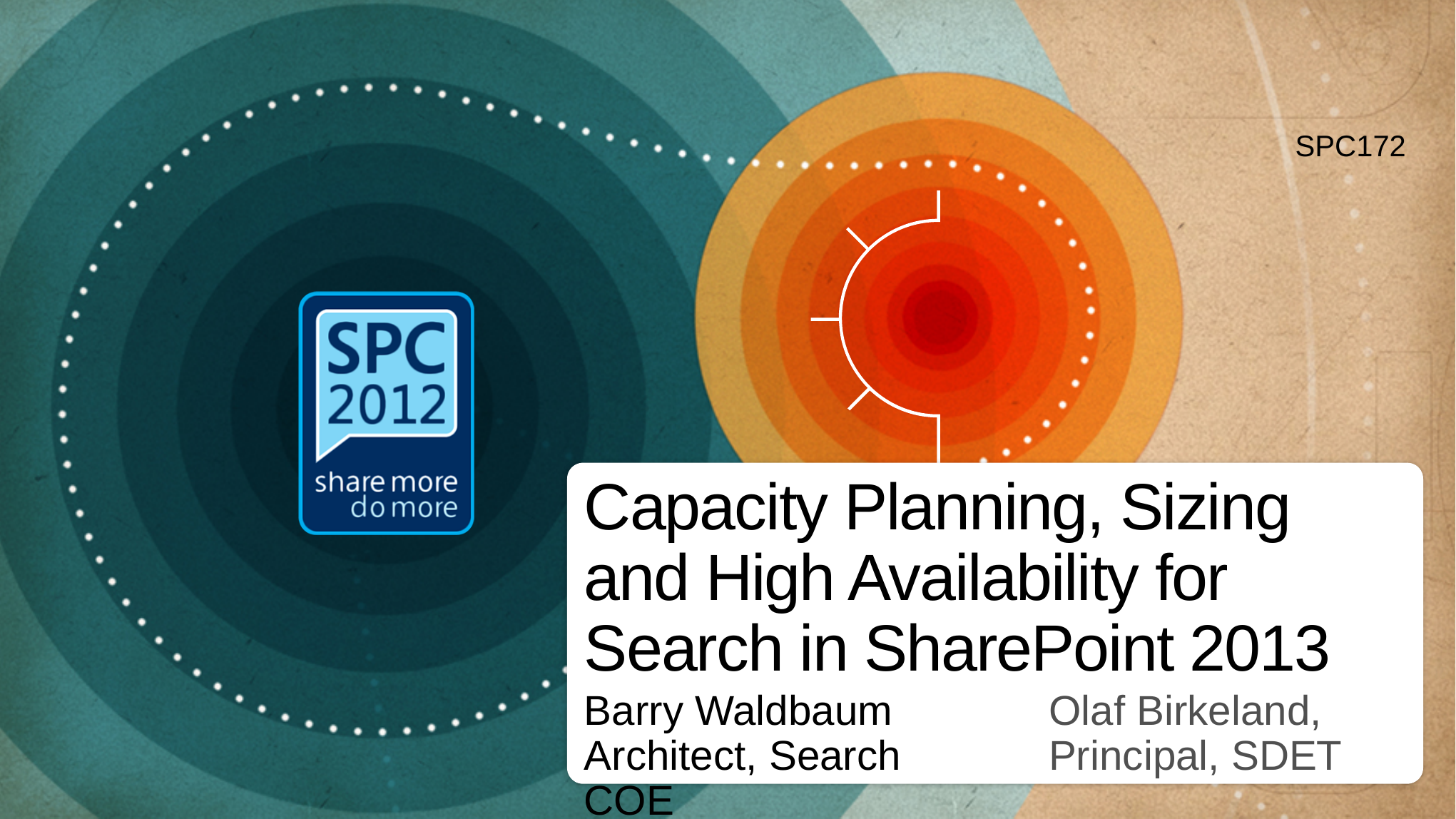

SPC172
# Capacity Planning, Sizing and High Availability for Search in SharePoint 2013
Barry Waldbaum
Architect, Search COE
Olaf Birkeland, Principal, SDET